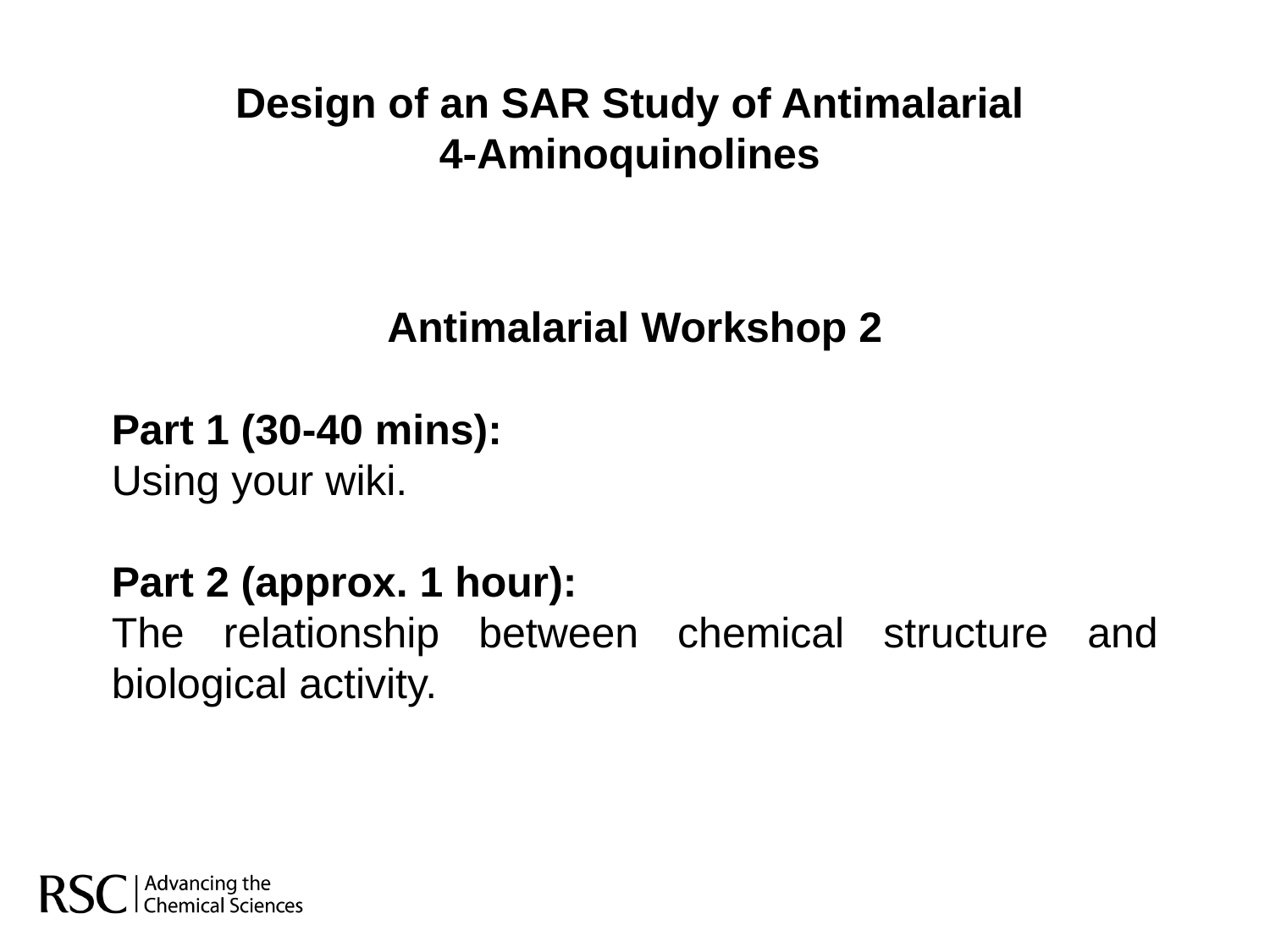

Design of an SAR Study of Antimalarial 4-Aminoquinolines
Antimalarial Workshop 2

Part 1 (30-40 mins):
Using your wiki.

Part 2 (approx. 1 hour):
The relationship between chemical structure and biological activity.